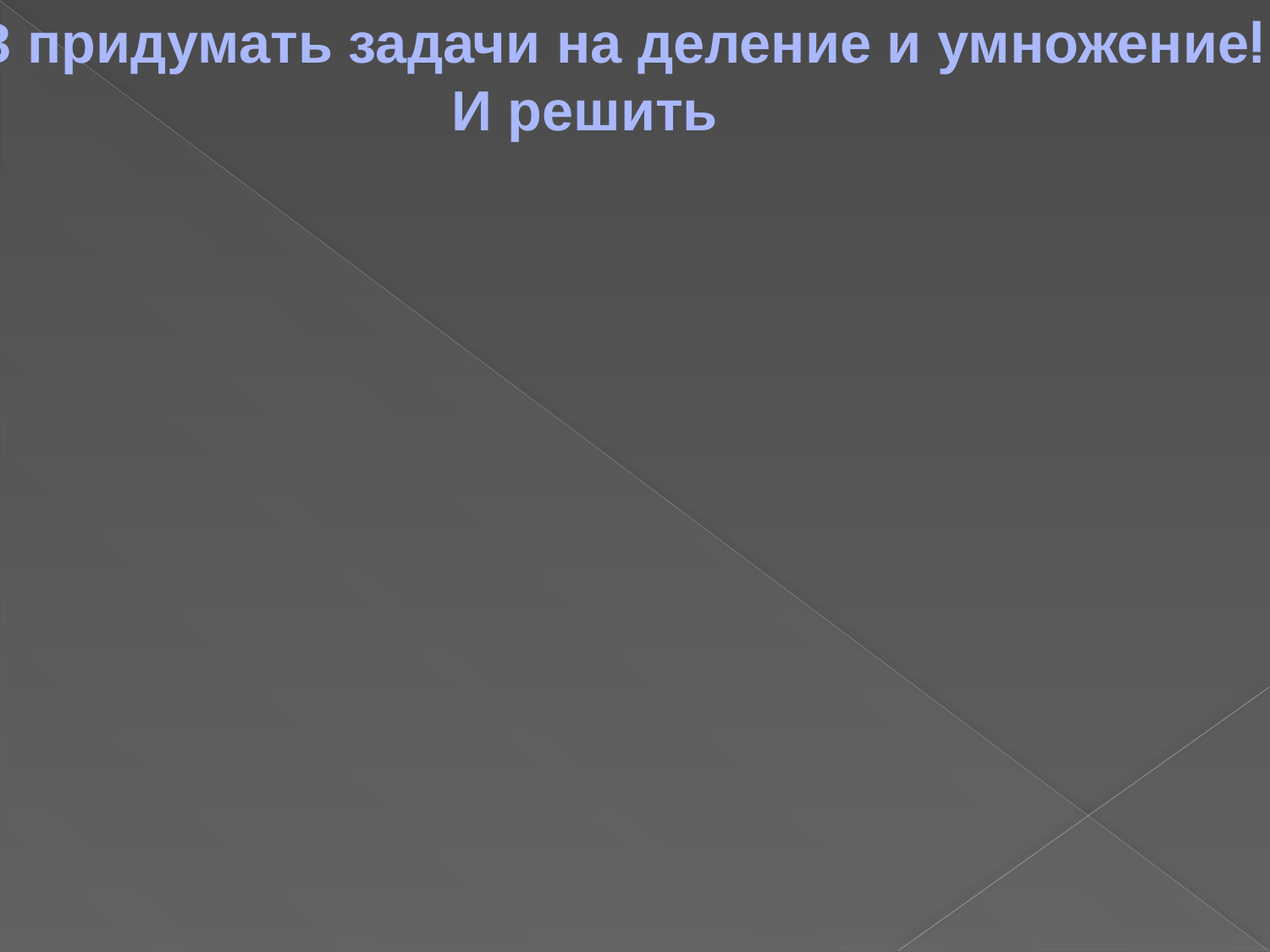

Д\З придумать задачи на деление и умножение! И решить